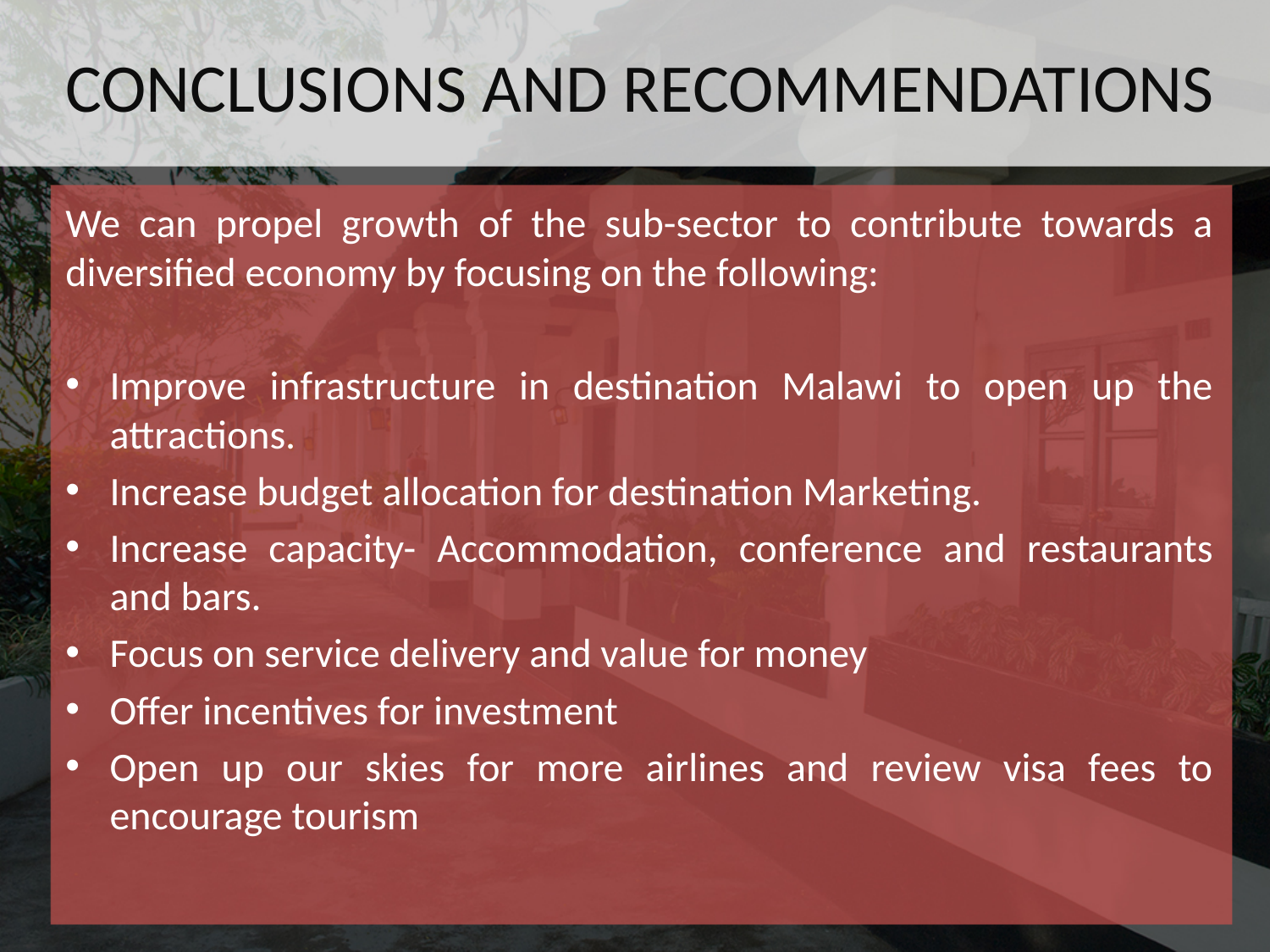

# CONCLUSIONS AND RECOMMENDATIONS
We can propel growth of the sub-sector to contribute towards a diversified economy by focusing on the following:

Improve infrastructure in destination Malawi to open up the attractions.
Increase budget allocation for destination Marketing.
Increase capacity- Accommodation, conference and restaurants and bars.
Focus on service delivery and value for money
Offer incentives for investment
Open up our skies for more airlines and review visa fees to encourage tourism